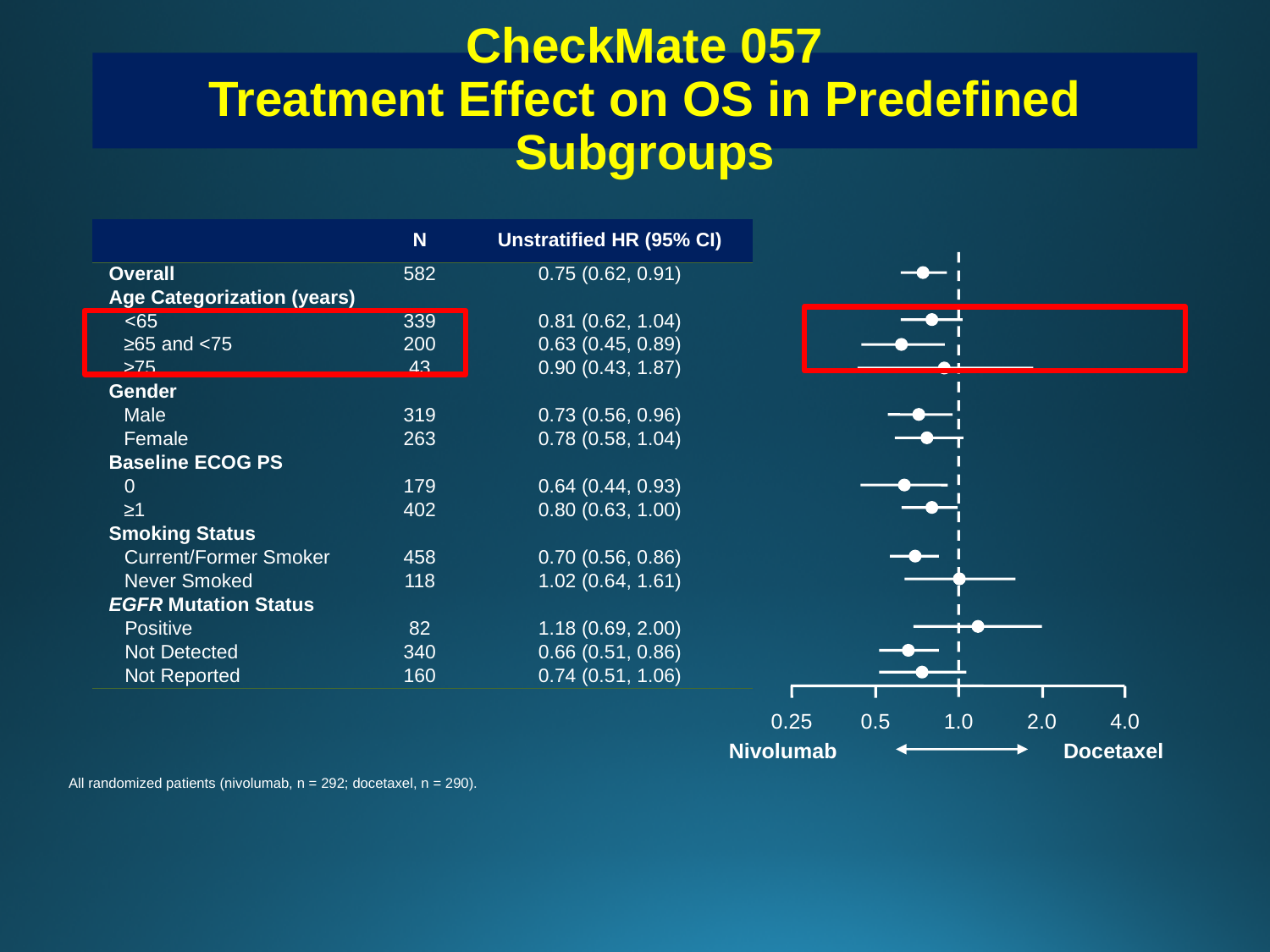

# CheckMate 057 Treatment Effect on OS in Predefined Subgroups
|  | N | Unstratified HR (95% CI) |
| --- | --- | --- |
| Overall | 582 | 0.75 (0.62, 0.91) |
| Age Categorization (years) |  |  |
| <65 | 339 | 0.81 (0.62, 1.04) |
| ≥65 and <75 | 200 | 0.63 (0.45, 0.89) |
| ≥75 | 43 | 0.90 (0.43, 1.87) |
| Gender |  |  |
| Male | 319 | 0.73 (0.56, 0.96) |
| Female | 263 | 0.78 (0.58, 1.04) |
| Baseline ECOG PS |  |  |
| 0 | 179 | 0.64 (0.44, 0.93) |
| ≥1 | 402 | 0.80 (0.63, 1.00) |
| Smoking Status |  |  |
| Current/Former Smoker | 458 | 0.70 (0.56, 0.86) |
| Never Smoked | 118 | 1.02 (0.64, 1.61) |
| EGFR Mutation Status |  |  |
| Positive | 82 | 1.18 (0.69, 2.00) |
| Not Detected | 340 | 0.66 (0.51, 0.86) |
| Not Reported | 160 | 0.74 (0.51, 1.06) |

0.25
0.5
1.0
2.0
4.0
Nivolumab
Docetaxel

All randomized patients (nivolumab, n = 292; docetaxel, n = 290).